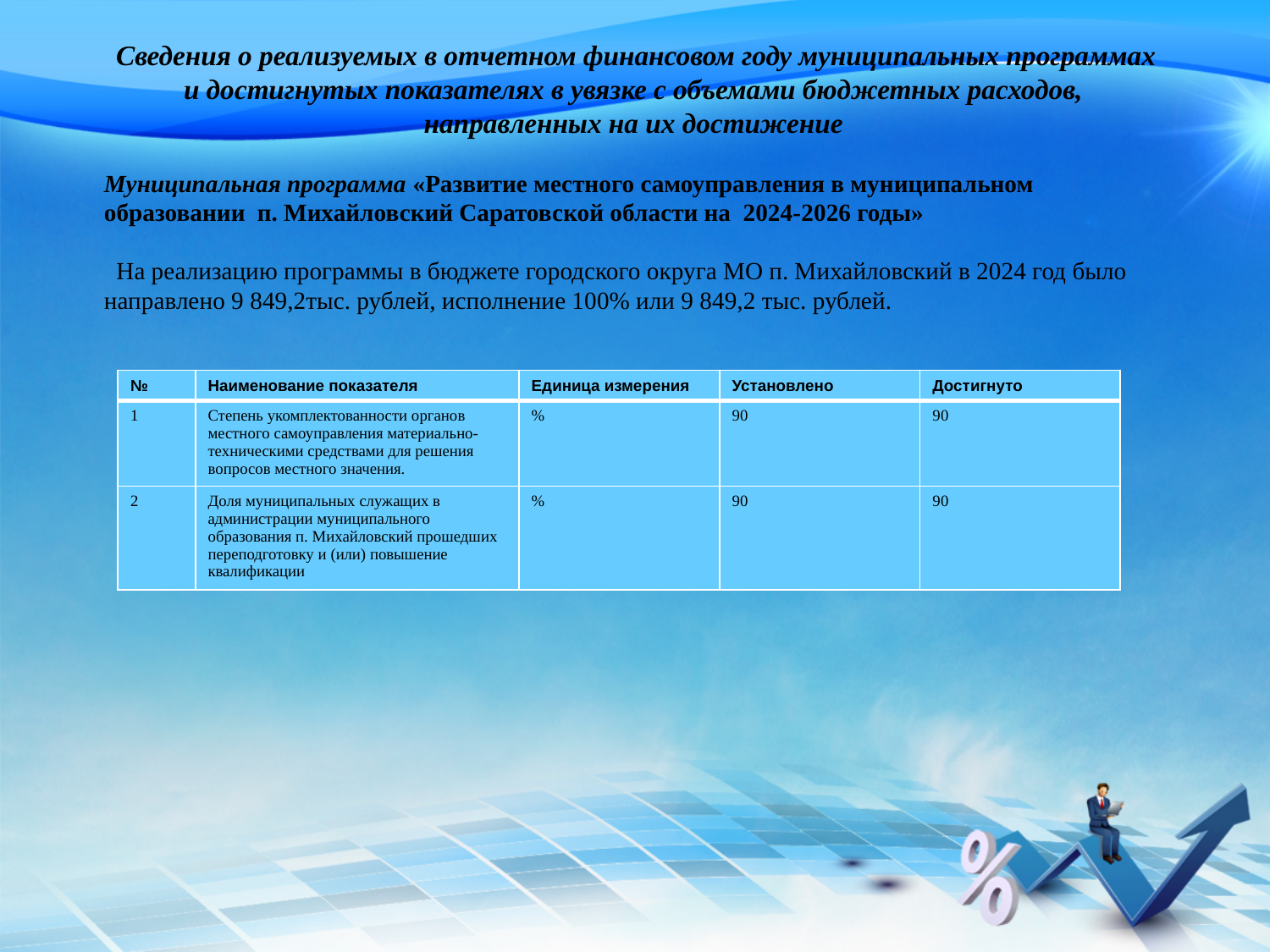

| Сведения о реализуемых в отчетном финансовом году муниципальных программах и достигнутых показателях в увязке с объемами бюджетных расходов, направленных на их достижение Муниципальная программа «Развитие местного самоуправления в муниципальном образовании п. Михайловский Саратовской области на  2024-2026 годы» На реализацию программы в бюджете городского округа МО п. Михайловский в 2024 год было направлено 9 849,2тыс. рублей, исполнение 100% или 9 849,2 тыс. рублей. |
| --- |
| № | Наименование показателя | Единица измерения | Установлено | Достигнуто |
| --- | --- | --- | --- | --- |
| 1 | Степень укомплектованности органов местного самоуправления материально-техническими средствами для решения вопросов местного значения. | % | 90 | 90 |
| 2 | Доля муниципальных служащих в администрации муниципального образования п. Михайловский прошедших переподготовку и (или) повышение квалификации | % | 90 | 90 |